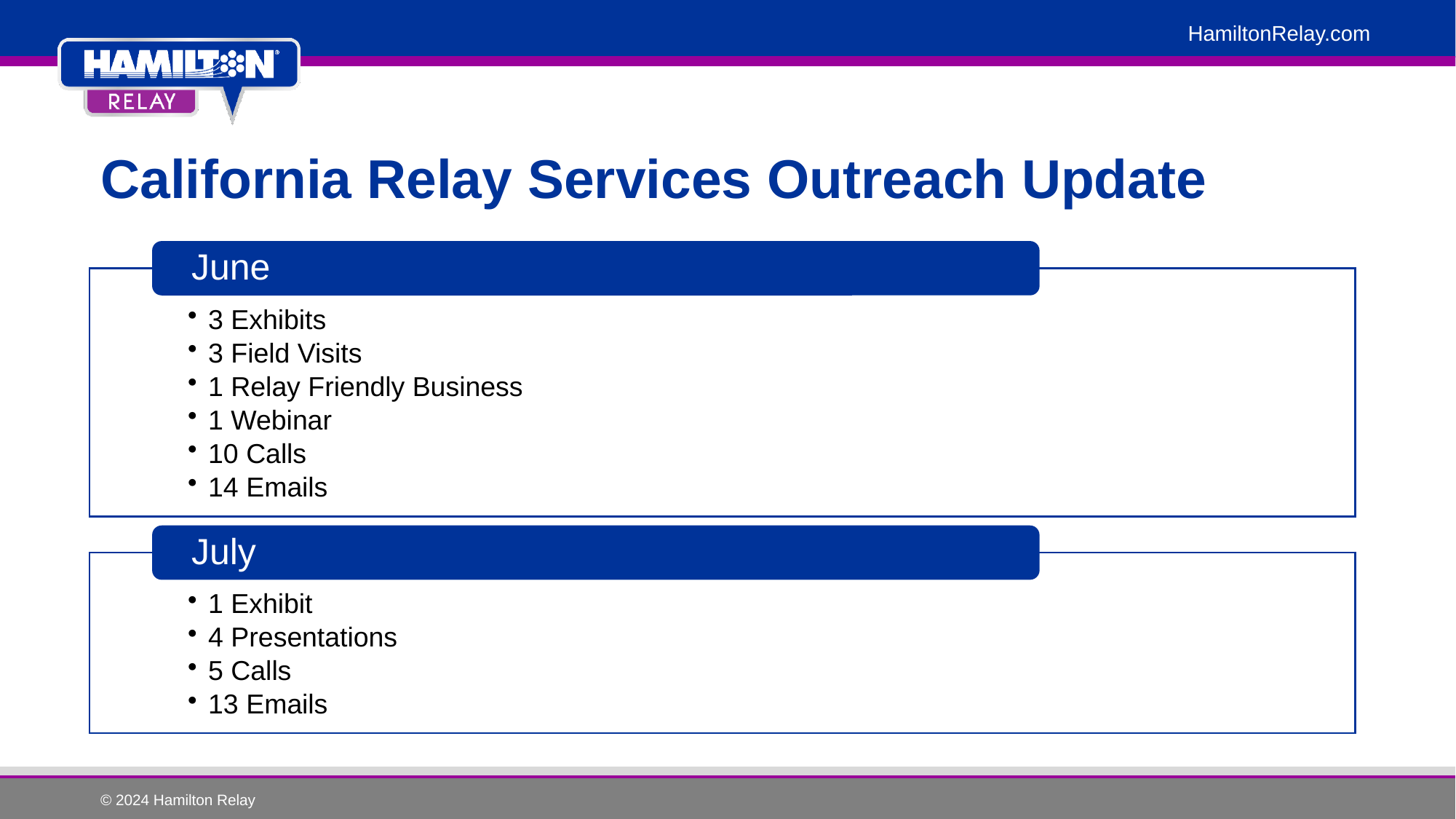

# California Relay Services Outreach Update
3 Exhibits
3 Field Visits
1 Relay Friendly Business
1 Webinar
10 Calls
14 Emails
June
1 Exhibit
4 Presentations
5 Calls
13 Emails
July